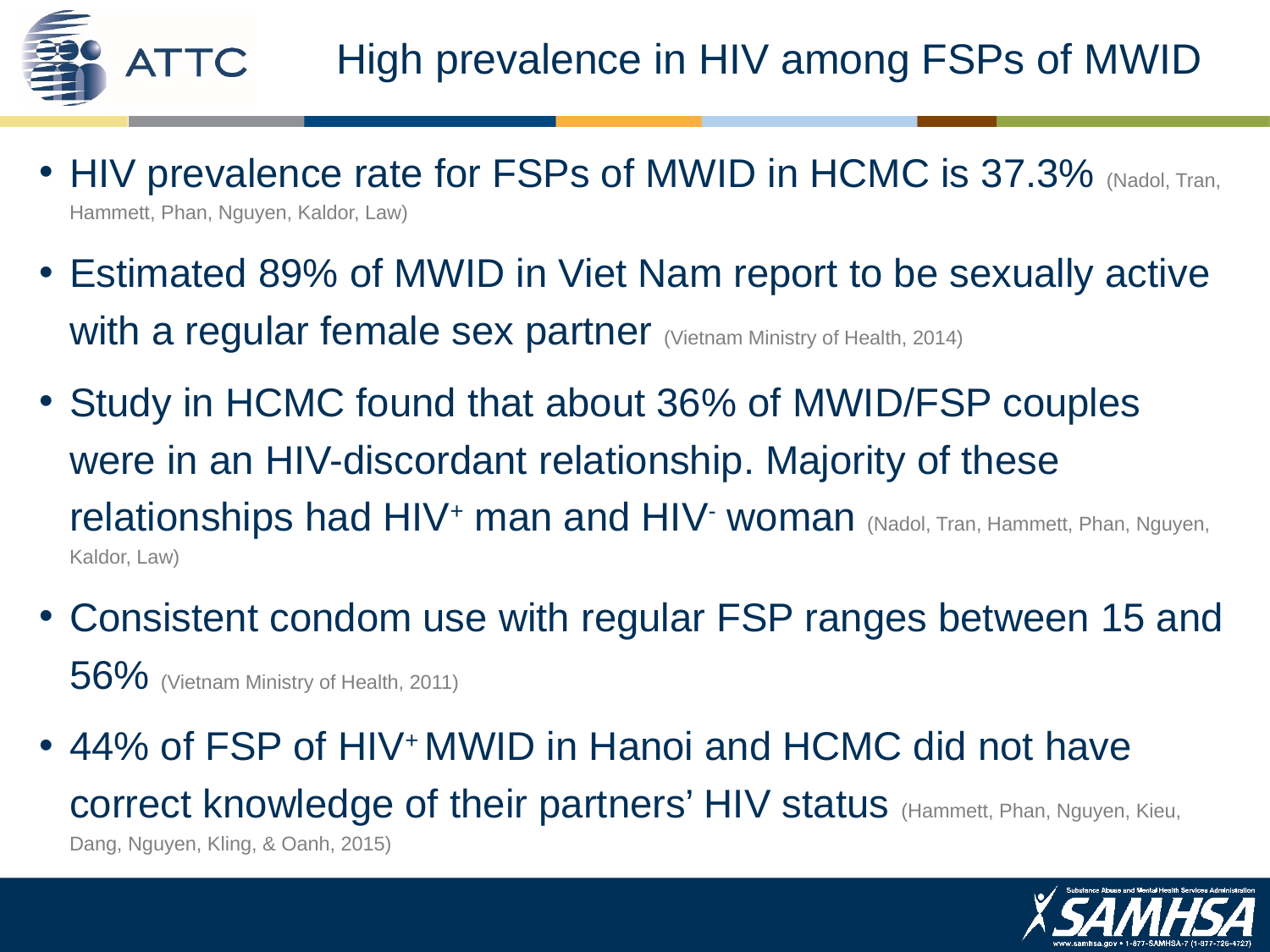

# High prevalence in HIV among FSPs of MWID
HIV prevalence rate for FSPs of MWID in HCMC is 37.3% (Nadol, Tran, Hammett, Phan, Nguyen, Kaldor, Law)
Estimated 89% of MWID in Viet Nam report to be sexually active with a regular female sex partner (Vietnam Ministry of Health, 2014)
Study in HCMC found that about 36% of MWID/FSP couples were in an HIV-discordant relationship. Majority of these relationships had HIV+ man and HIV- woman (Nadol, Tran, Hammett, Phan, Nguyen, Kaldor, Law)
Consistent condom use with regular FSP ranges between 15 and 56% (Vietnam Ministry of Health, 2011)
44% of FSP of HIV+ MWID in Hanoi and HCMC did not have correct knowledge of their partners’ HIV status (Hammett, Phan, Nguyen, Kieu, Dang, Nguyen, Kling, & Oanh, 2015)